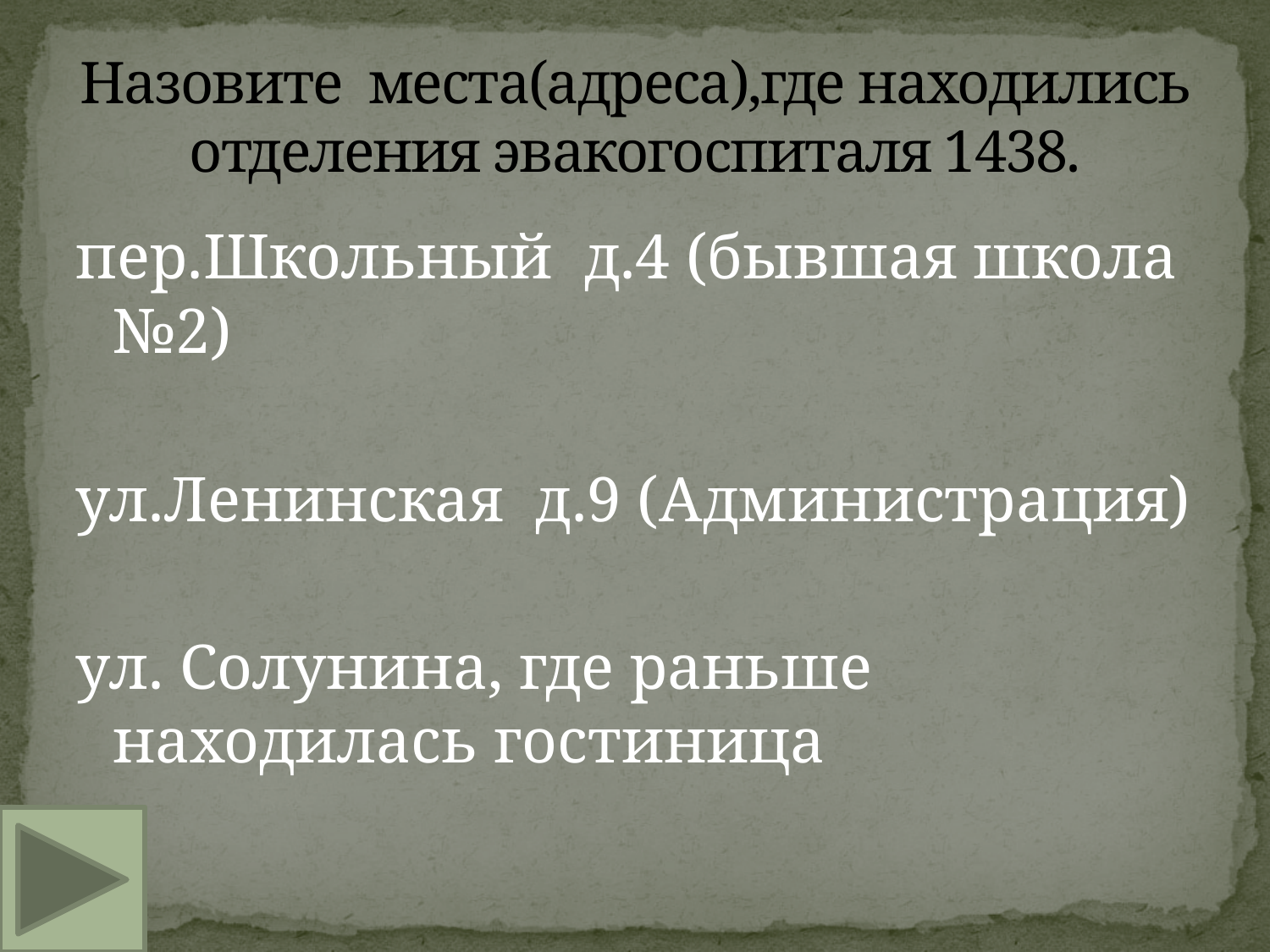

# Назовите  места(адреса),где находились отделения эвакогоспиталя 1438.
пер.Школьный  д.4 (бывшая школа №2)

ул.Ленинская  д.9 (Администрация)

ул. Солунина, где раньше находилась гостиница